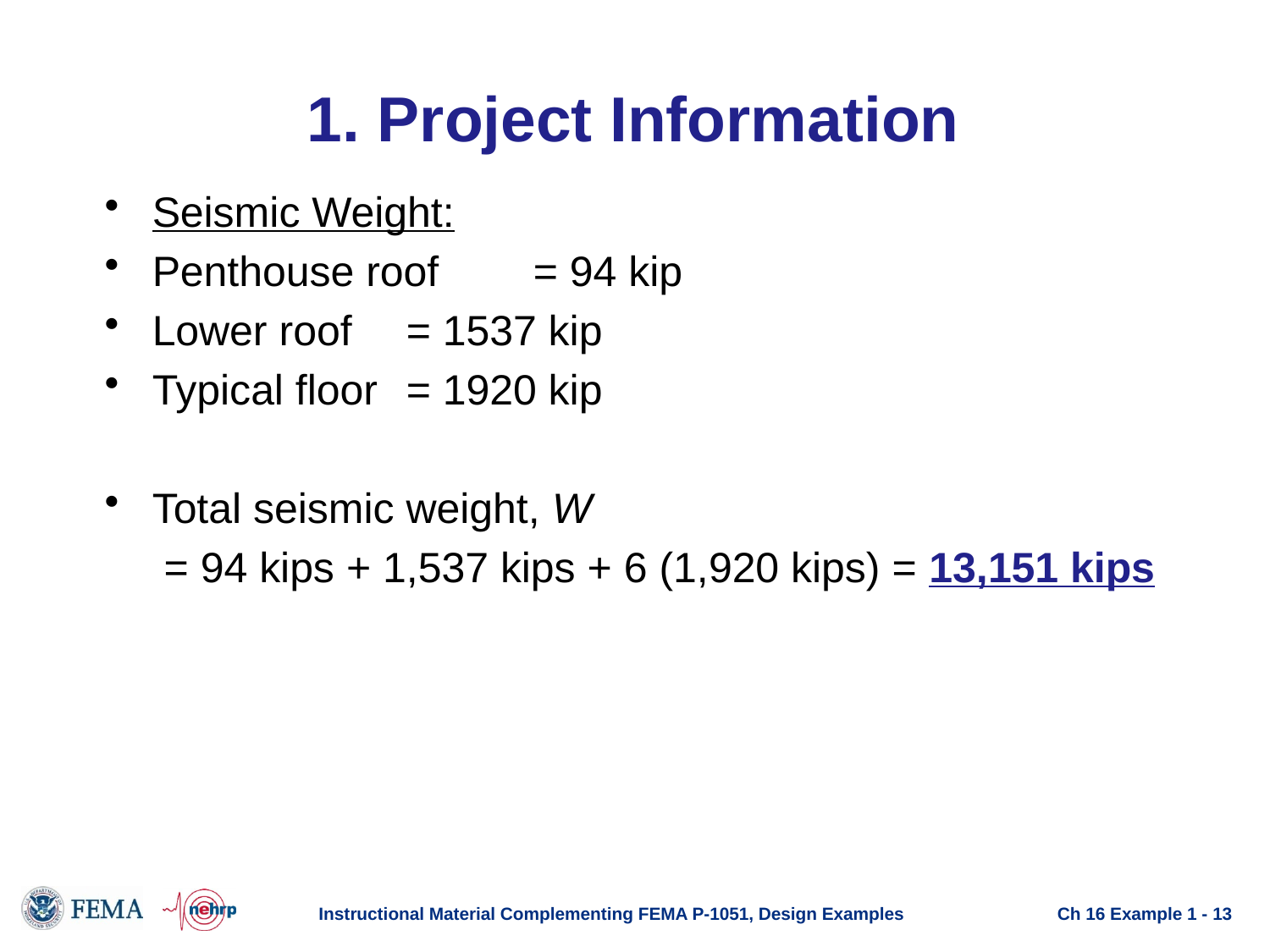

# 1. Project Information
Seismic Weight:
Penthouse roof 	= 94 kip
Lower roof  	= 1537 kip
Typical floor	= 1920 kip

Total seismic weight, W
     = 94 kips + 1,537 kips + 6 (1,920 kips) = 13,151 kips

Instructional Material Complementing FEMA P-1051, Design Examples
Ch 16 Example 1 - 13